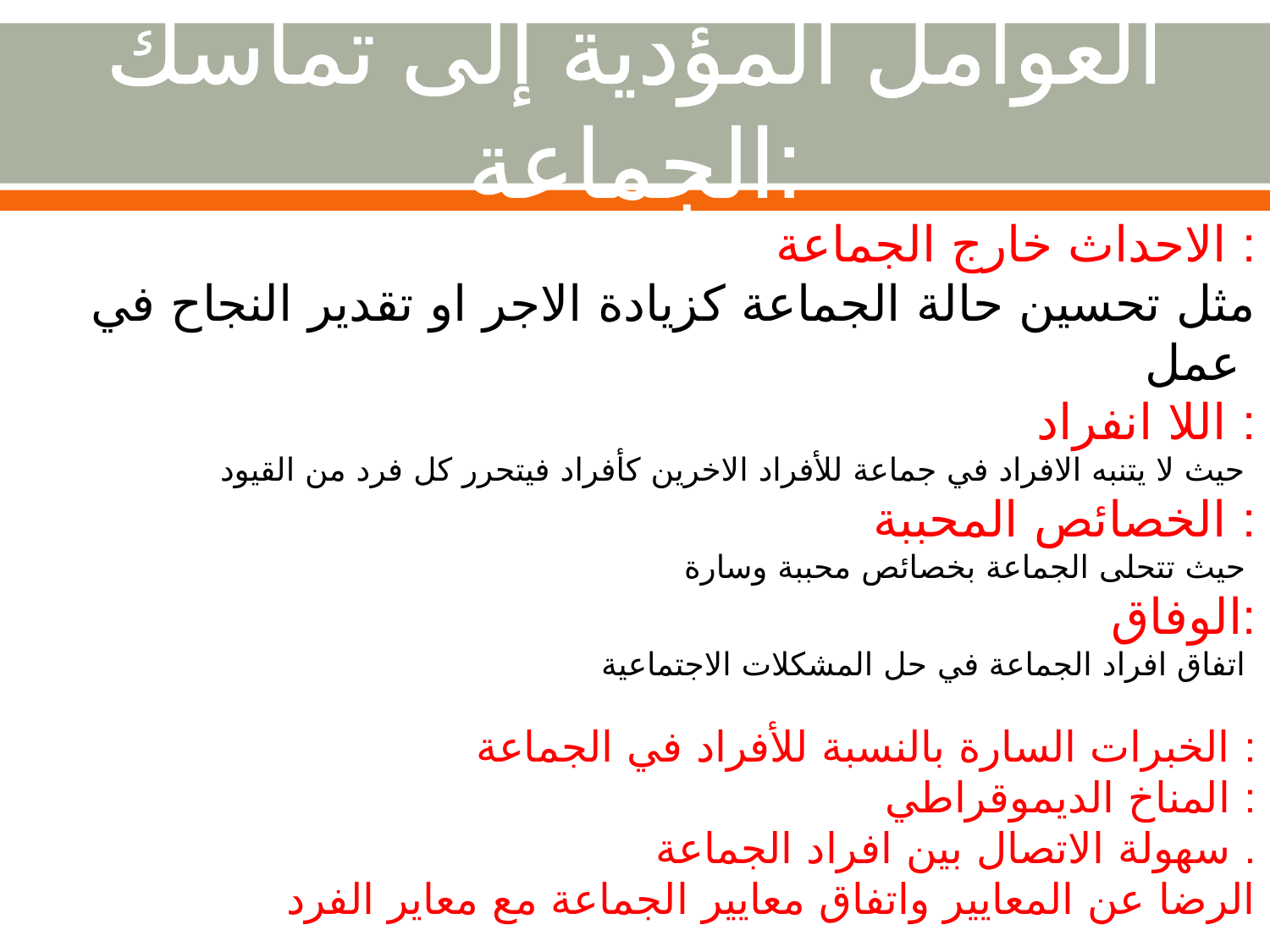

# العوامل المؤدية إلى تماسك الجماعة:
الاحداث خارج الجماعة :
مثل تحسين حالة الجماعة كزيادة الاجر او تقدير النجاح في عمل
اللا انفراد :
حيث لا يتنبه الافراد في جماعة للأفراد الاخرين كأفراد فيتحرر كل فرد من القيود
الخصائص المحببة :
حيث تتحلى الجماعة بخصائص محببة وسارة
الوفاق:
اتفاق افراد الجماعة في حل المشكلات الاجتماعية

الخبرات السارة بالنسبة للأفراد في الجماعة :
المناخ الديموقراطي :
سهولة الاتصال بين افراد الجماعة .
الرضا عن المعايير واتفاق معايير الجماعة مع معاير الفرد